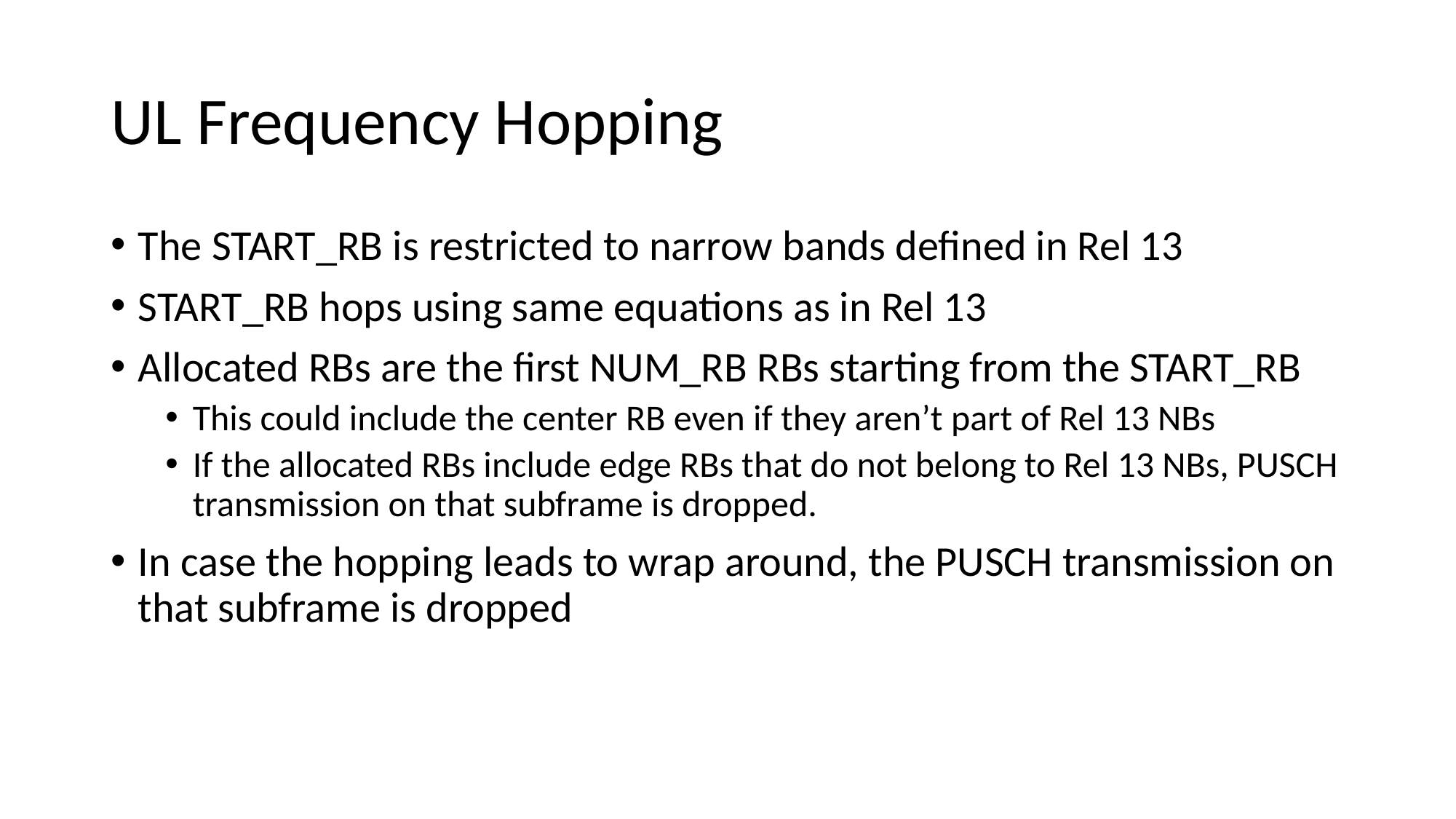

# UL Frequency Hopping
The START_RB is restricted to narrow bands defined in Rel 13
START_RB hops using same equations as in Rel 13
Allocated RBs are the first NUM_RB RBs starting from the START_RB
This could include the center RB even if they aren’t part of Rel 13 NBs
If the allocated RBs include edge RBs that do not belong to Rel 13 NBs, PUSCH transmission on that subframe is dropped.
In case the hopping leads to wrap around, the PUSCH transmission on that subframe is dropped